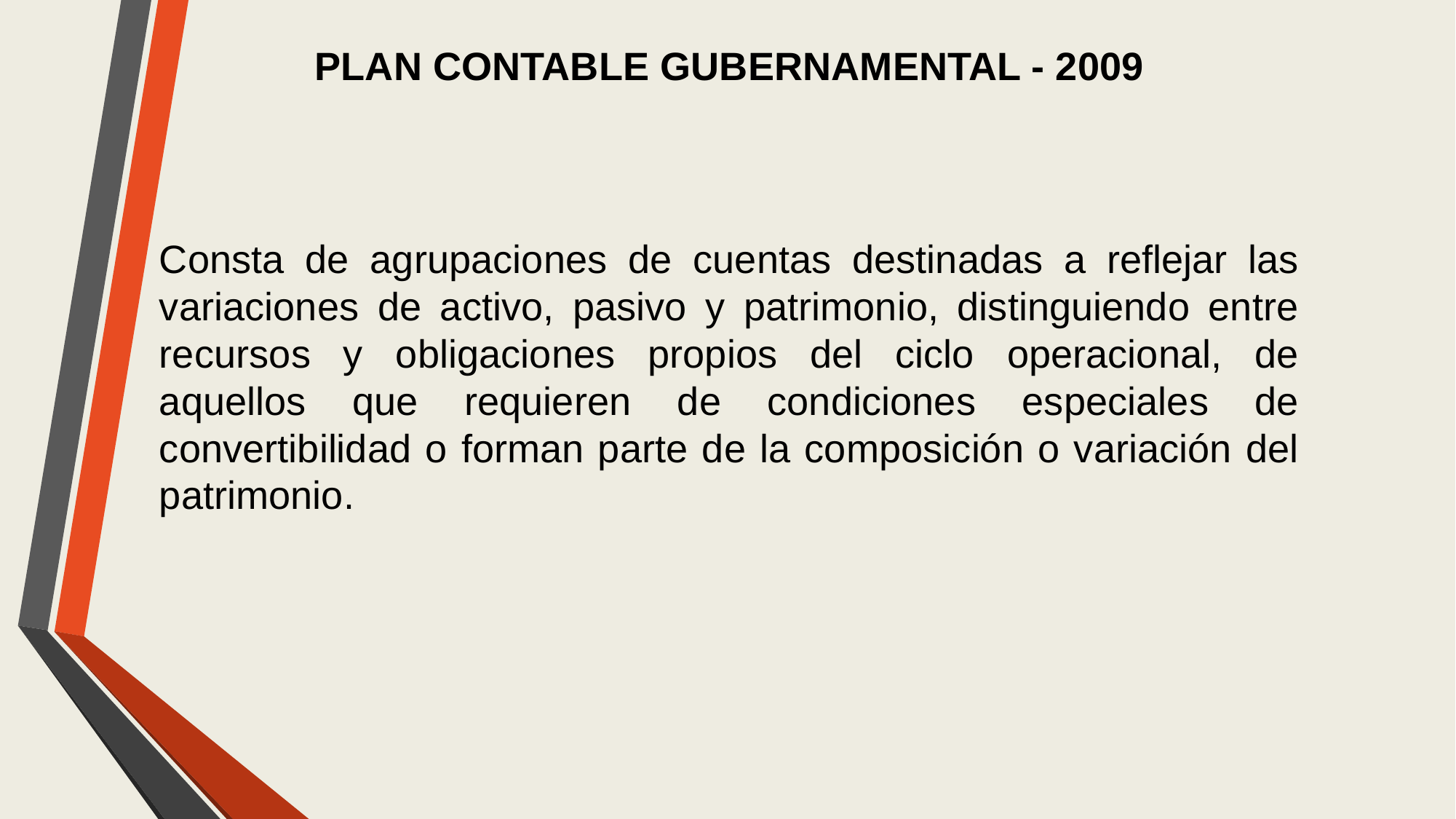

PLAN CONTABLE GUBERNAMENTAL - 2009
Consta de agrupaciones de cuentas destinadas a reflejar las variaciones de activo, pasivo y patrimonio, distinguiendo entre recursos y obligaciones propios del ciclo operacional, de aquellos que requieren de condiciones especiales de convertibilidad o forman parte de la composición o variación del patrimonio.